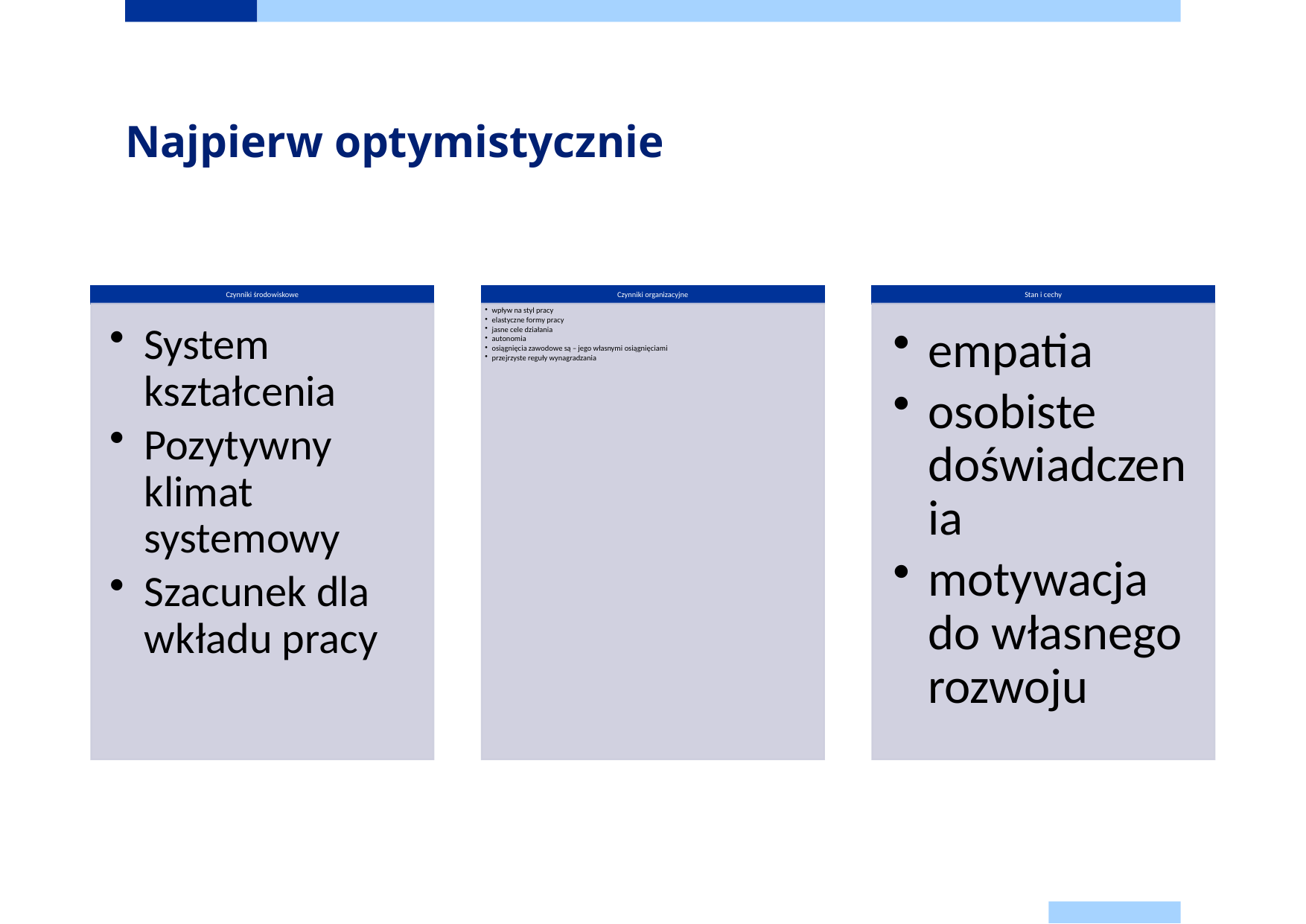

# Najpierw optymistycznie
Czynniki środowiskowe
System kształcenia
Pozytywny klimat systemowy
Szacunek dla wkładu pracy

Czynniki organizacyjne
wpływ na styl pracy
elastyczne formy pracy
jasne cele działania
autonomia
osiągnięcia zawodowe są – jego własnymi osiągnięciami
przejrzyste reguły wynagradzania
Stan i cechy
empatia
osobiste doświadczenia
motywacja do własnego rozwoju